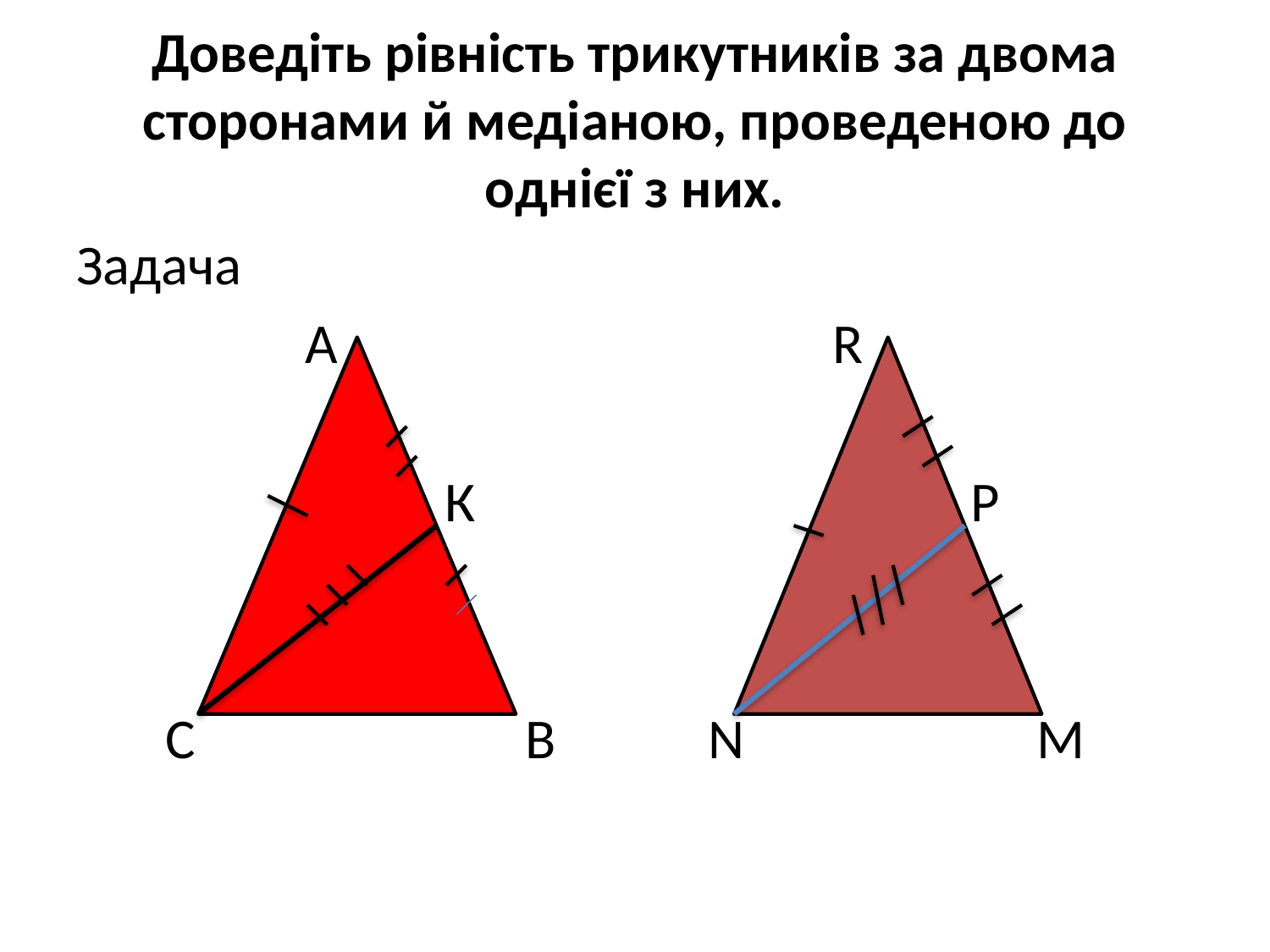

# Доведіть рівність трикутників за двома сторонами й медіаною, проведеною до однієї з них.
Задача
                  А                                       R

                             К                                       Р

       С                          В            N                       M